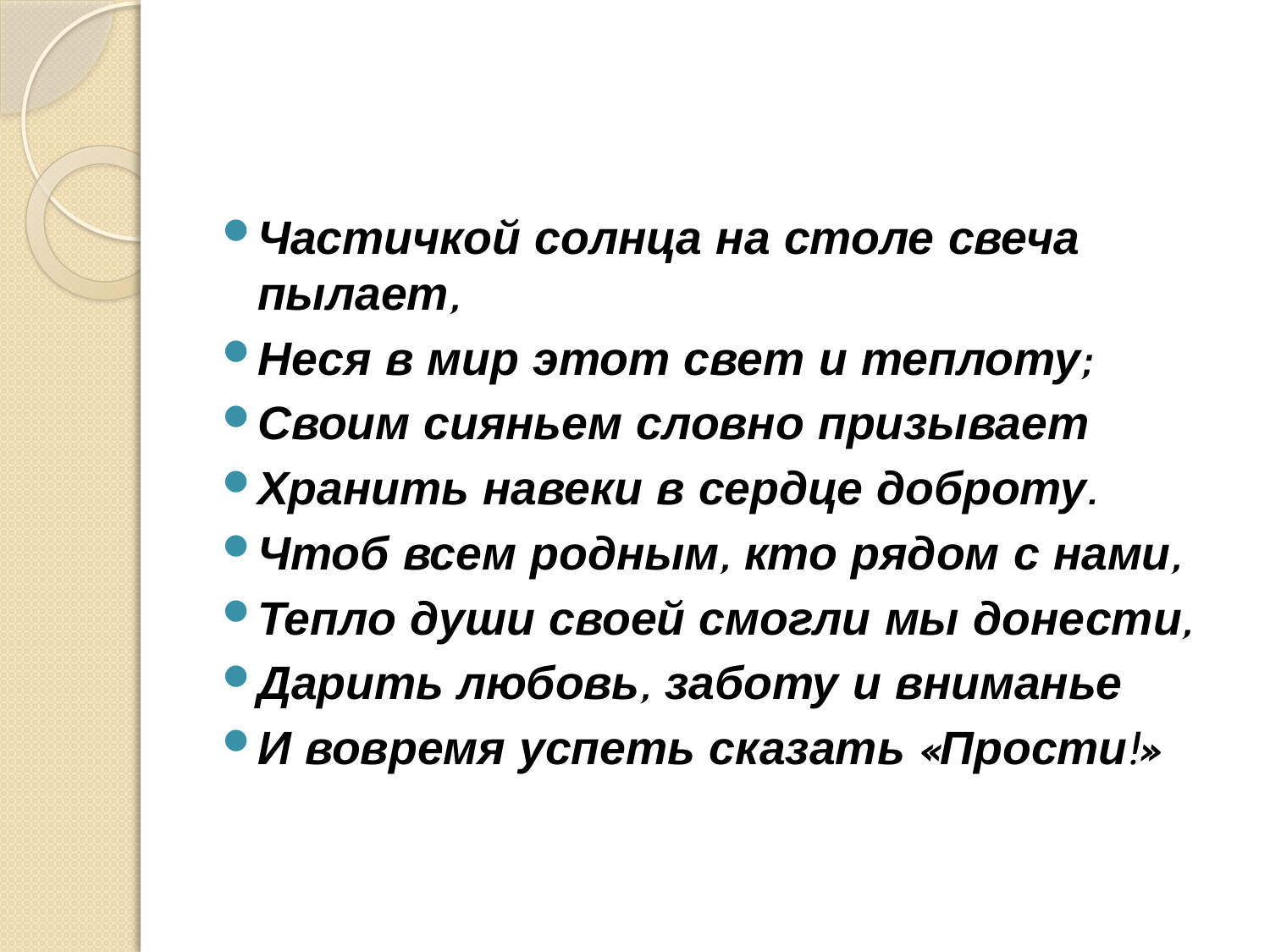

Частичкой солнца на столе свеча пылает,
Неся в мир этот свет и теплоту;
Своим сияньем словно призывает
Хранить навеки в сердце доброту.
Чтоб всем родным, кто рядом с нами,
Тепло души своей смогли мы донести,
Дарить любовь, заботу и вниманье
И вовремя успеть сказать «Прости!»